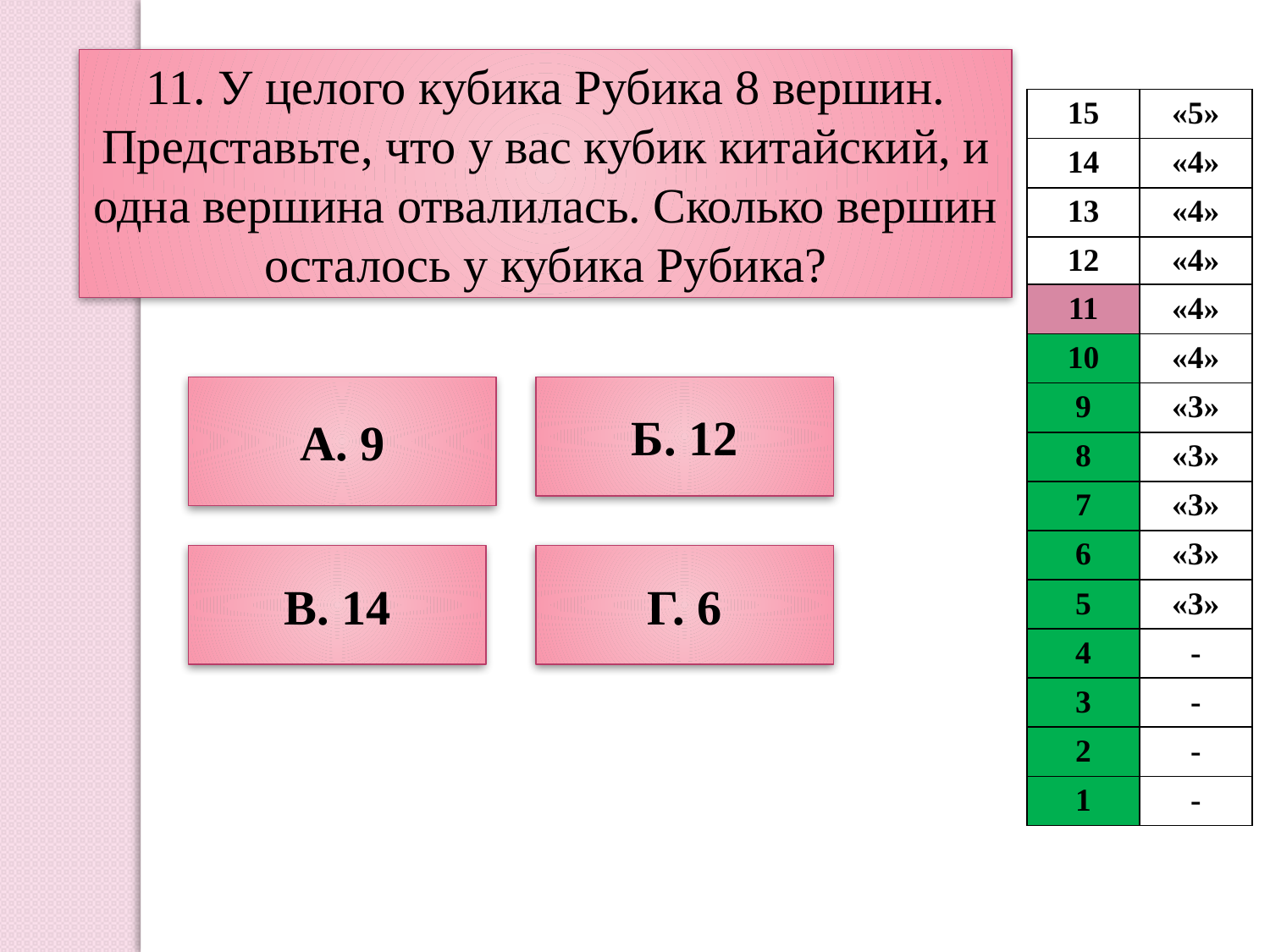

11. У целого кубика Рубика 8 вершин. Представьте, что у вас кубик китайский, и одна вершина отвалилась. Сколько вершин осталось у кубика Рубика?
| 15 | «5» |
| --- | --- |
| 14 | «4» |
| 13 | «4» |
| 12 | «4» |
| 11 | «4» |
| 10 | «4» |
| 9 | «3» |
| 8 | «3» |
| 7 | «3» |
| 6 | «3» |
| 5 | «3» |
| 4 | - |
| 3 | - |
| 2 | - |
| 1 | - |
А. 9
Б. 12
В. 14
Г. 6